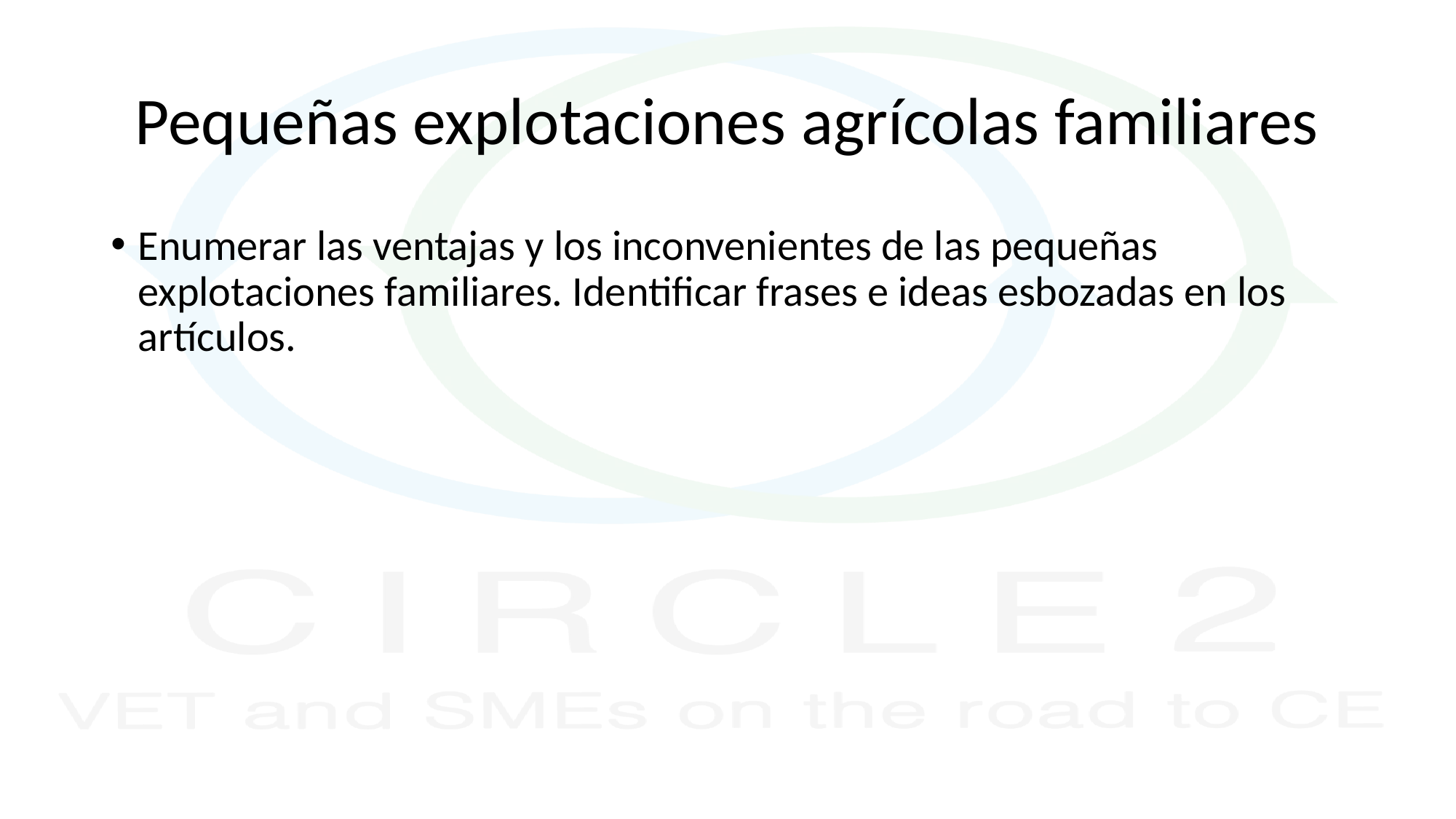

# Pequeñas explotaciones agrícolas familiares
Enumerar las ventajas y los inconvenientes de las pequeñas explotaciones familiares. Identificar frases e ideas esbozadas en los artículos.